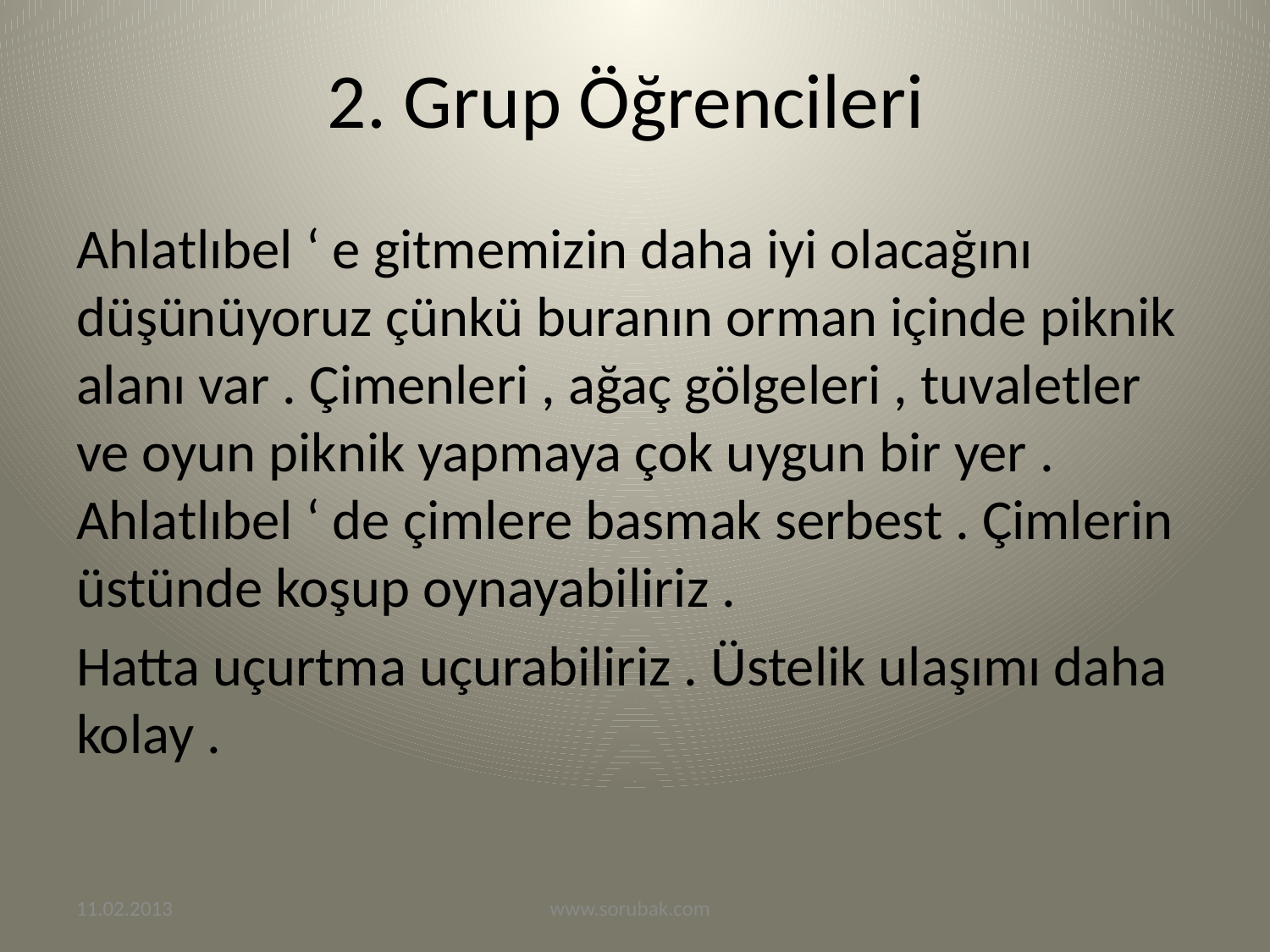

# 2. Grup Öğrencileri
Ahlatlıbel ‘ e gitmemizin daha iyi olacağını düşünüyoruz çünkü buranın orman içinde piknik alanı var . Çimenleri , ağaç gölgeleri , tuvaletler ve oyun piknik yapmaya çok uygun bir yer . Ahlatlıbel ‘ de çimlere basmak serbest . Çimlerin üstünde koşup oynayabiliriz .
Hatta uçurtma uçurabiliriz . Üstelik ulaşımı daha kolay .
11.02.2013
www.sorubak.com